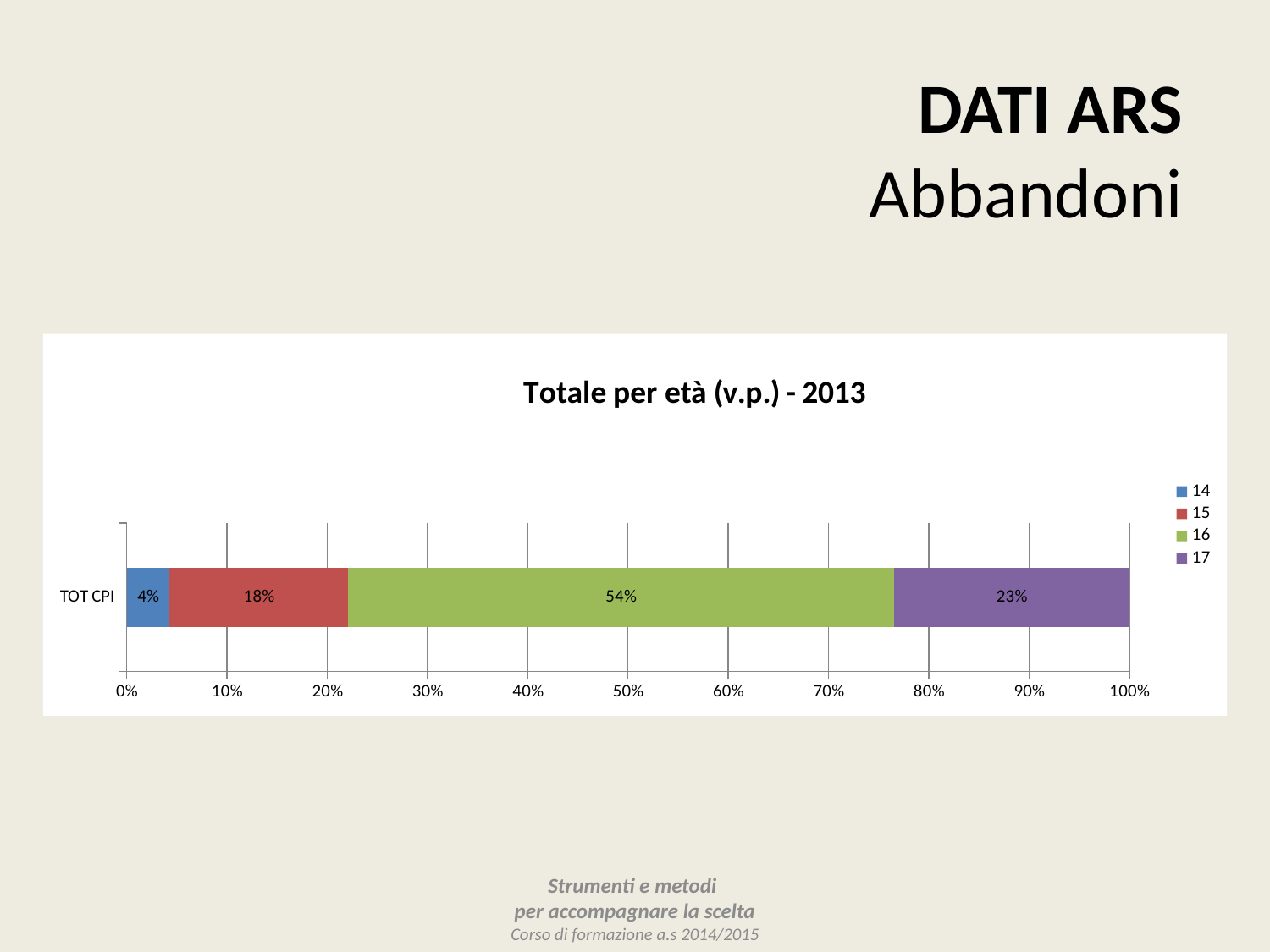

DATI ARS
Abbandoni

### Chart: Totale per età (v.p.) - 2013

| Category | 14 | 15 | 16 | 17 |
|---|---|---|---|---|
| TOT CPI | 0.04271356783919607 | 0.17839195979899508 | 0.5439698492462307 | 0.23492462311557788 |
Strumenti e metodi
per accompagnare la scelta
Corso di formazione a.s 2014/2015